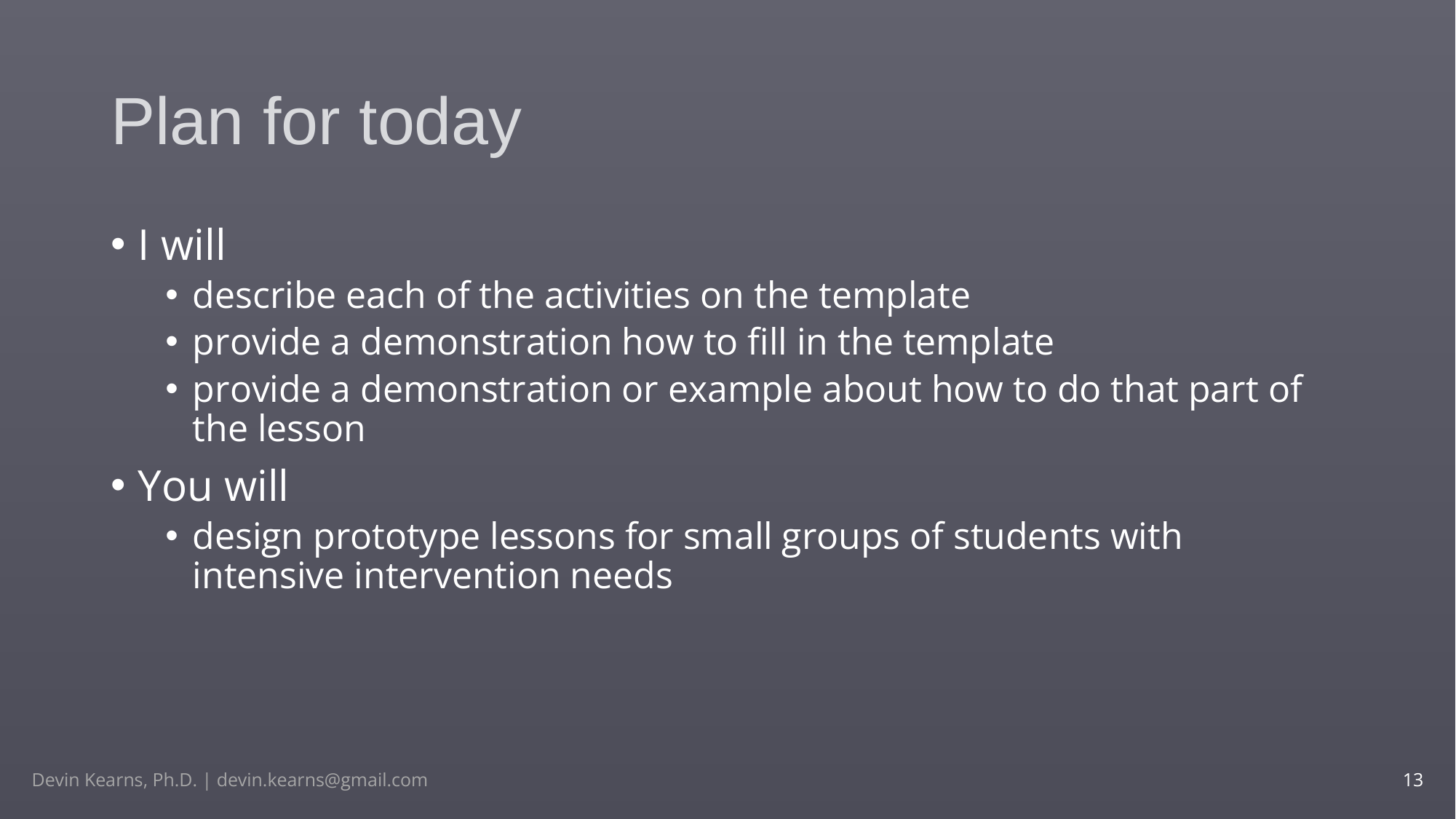

# Plan for today
I will
describe each of the activities on the template
provide a demonstration how to fill in the template
provide a demonstration or example about how to do that part of the lesson
You will
design prototype lessons for small groups of students with intensive intervention needs
Devin Kearns, Ph.D. | devin.kearns@gmail.com
13